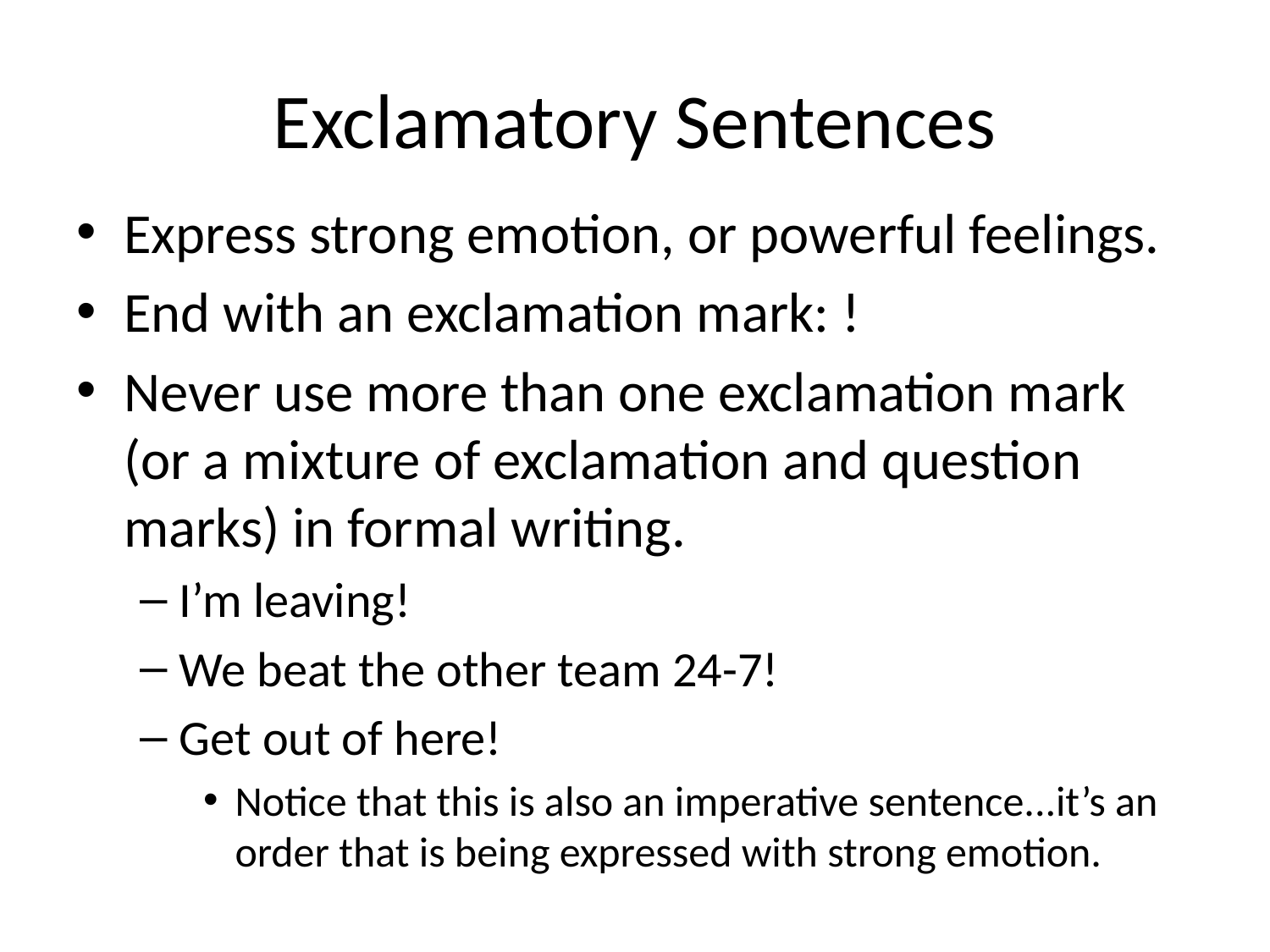

# Exclamatory Sentences
Express strong emotion, or powerful feelings.
End with an exclamation mark: !
Never use more than one exclamation mark (or a mixture of exclamation and question marks) in formal writing.
I’m leaving!
We beat the other team 24-7!
Get out of here!
Notice that this is also an imperative sentence...it’s an order that is being expressed with strong emotion.